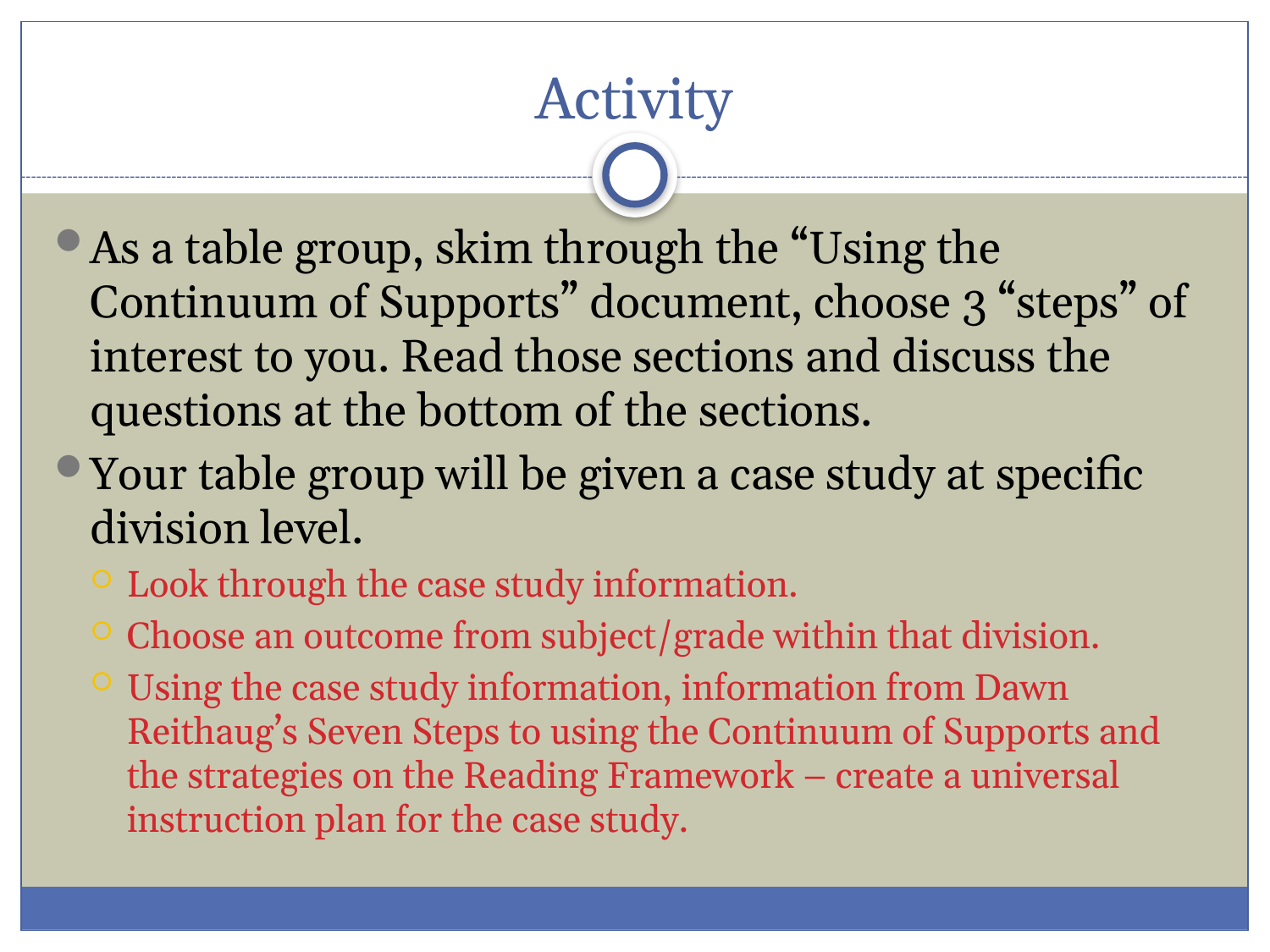

# Activity
As a table group, skim through the “Using the Continuum of Supports” document, choose 3 “steps” of interest to you. Read those sections and discuss the questions at the bottom of the sections.
Your table group will be given a case study at specific division level.
Look through the case study information.
Choose an outcome from subject/grade within that division.
Using the case study information, information from Dawn Reithaug’s Seven Steps to using the Continuum of Supports and the strategies on the Reading Framework – create a universal instruction plan for the case study.